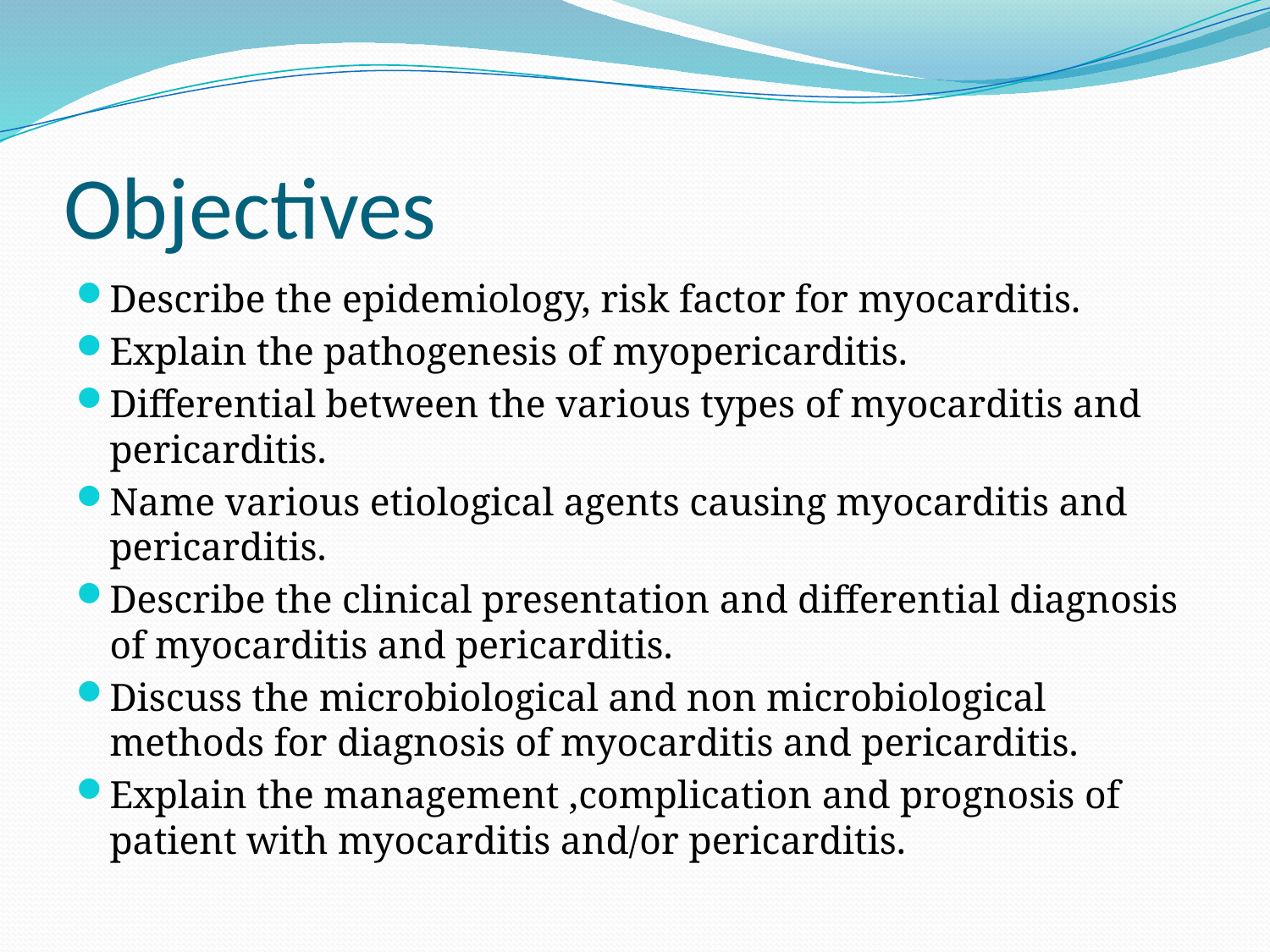

# Objectives
Describe the epidemiology, risk factor for myocarditis.
Explain the pathogenesis of myopericarditis.
Differential between the various types of myocarditis and pericarditis.
Name various etiological agents causing myocarditis and pericarditis.
Describe the clinical presentation and differential diagnosis of myocarditis and pericarditis.
Discuss the microbiological and non microbiological methods for diagnosis of myocarditis and pericarditis.
Explain the management ,complication and prognosis of patient with myocarditis and/or pericarditis.